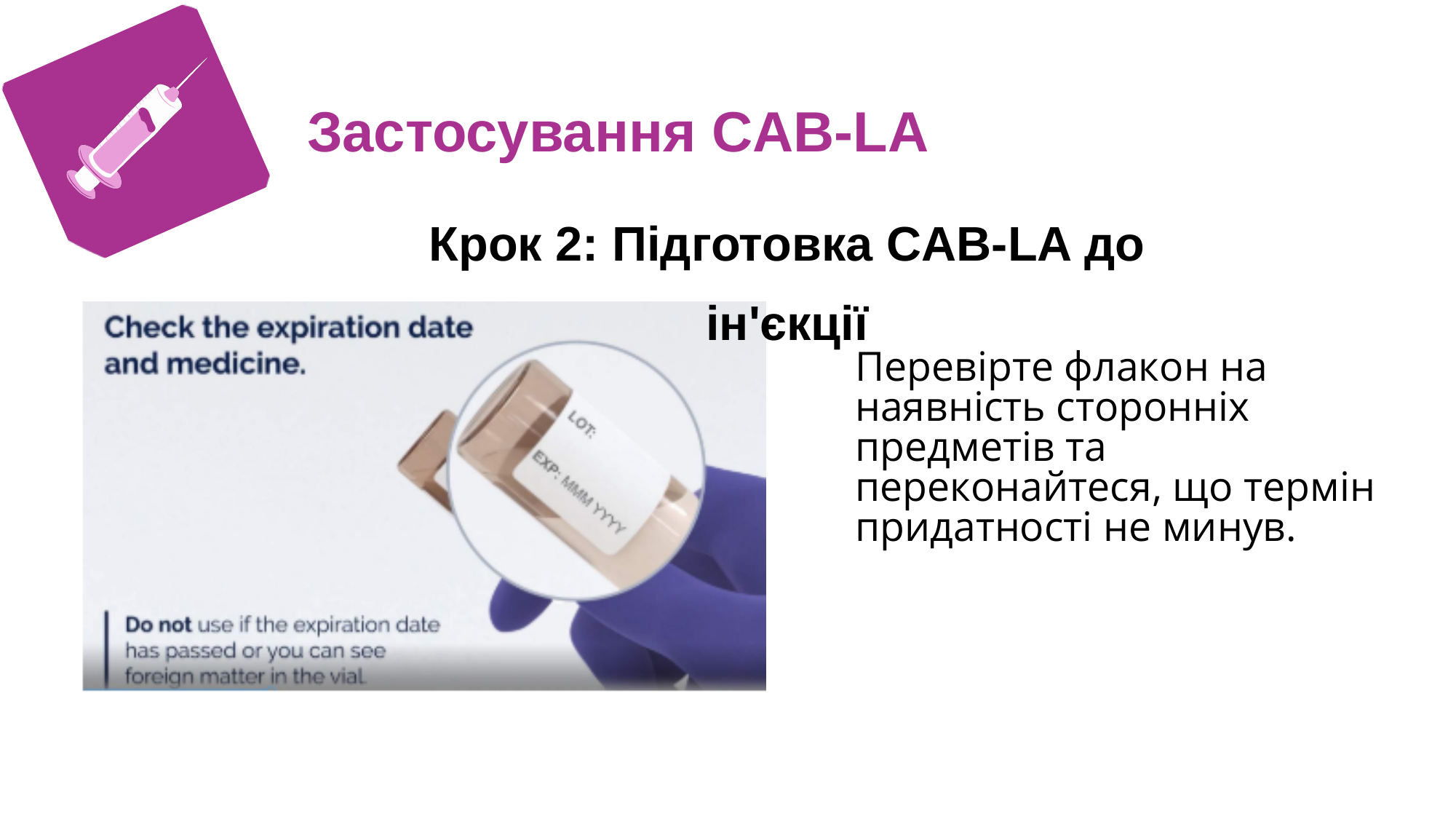

С
Застосування CAB-LA
Крок 2: Підготовка CAB-LA до ін'єкції

Перевірте флакон на наявність сторонніх предметів та переконайтеся, що термін придатності не минув.